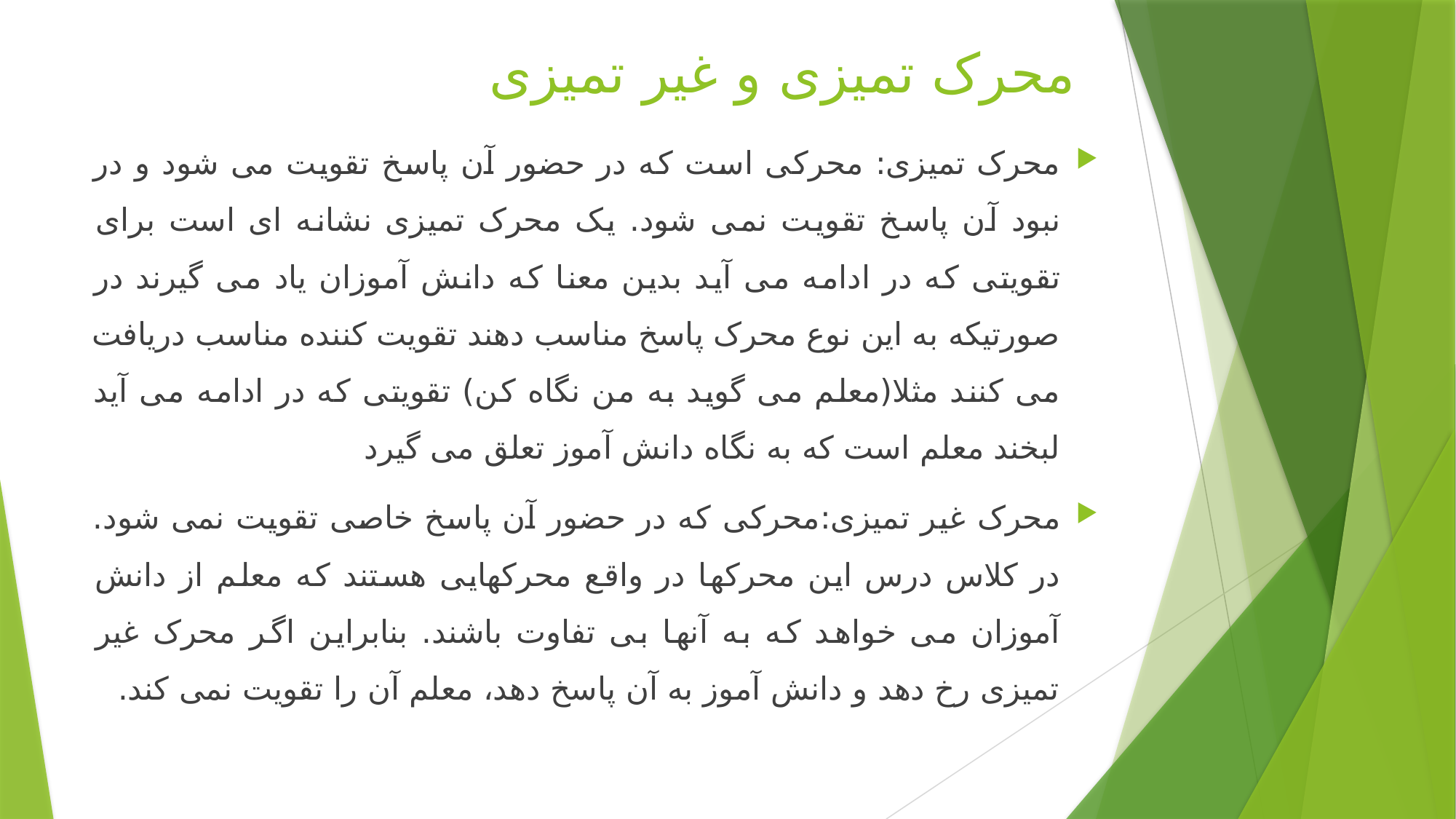

# محرک تمیزی و غیر تمیزی
محرک تمیزی: محرکی است که در حضور آن پاسخ تقویت می شود و در نبود آن پاسخ تقویت نمی شود. یک محرک تمیزی نشانه ای است برای تقویتی که در ادامه می آید بدین معنا که دانش آموزان یاد می گیرند در صورتیکه به این نوع محرک پاسخ مناسب دهند تقویت کننده مناسب دریافت می کنند مثلا(معلم می گوید به من نگاه کن) تقویتی که در ادامه می آید لبخند معلم است که به نگاه دانش آموز تعلق می گیرد
محرک غیر تمیزی:محرکی که در حضور آن پاسخ خاصی تقویت نمی شود. در کلاس درس این محرکها در واقع محرکهایی هستند که معلم از دانش آموزان می خواهد که به آنها بی تفاوت باشند. بنابراین اگر محرک غیر تمیزی رخ دهد و دانش آموز به آن پاسخ دهد، معلم آن را تقویت نمی کند.